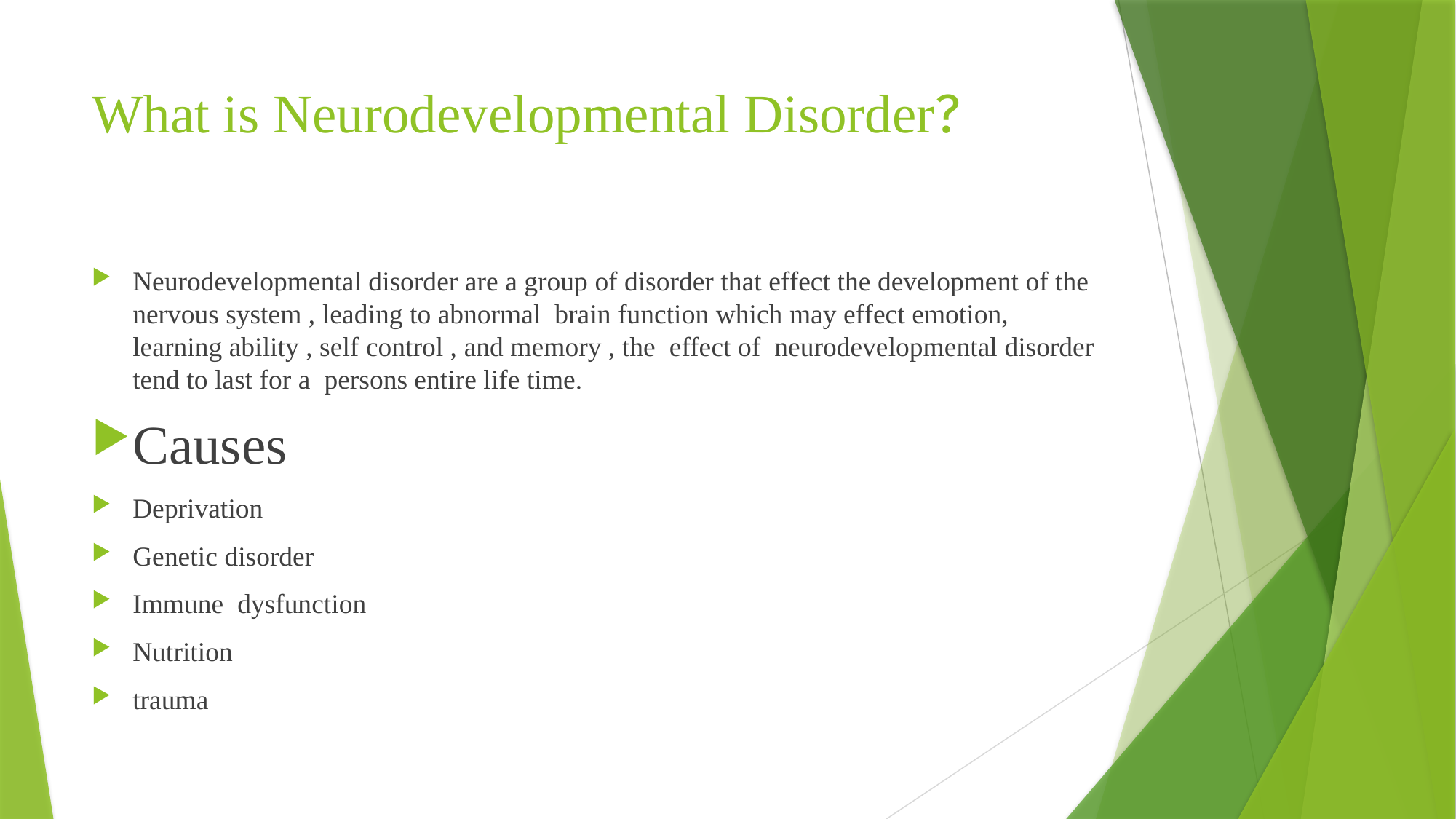

# What is Neurodevelopmental Disorder?
Neurodevelopmental disorder are a group of disorder that effect the development of the nervous system , leading to abnormal  brain function which may effect emotion, learning ability , self control , and memory , the  effect of  neurodevelopmental disorder tend to last for a  persons entire life time.
Causes
Deprivation
Genetic disorder
Immune  dysfunction
Nutrition
trauma